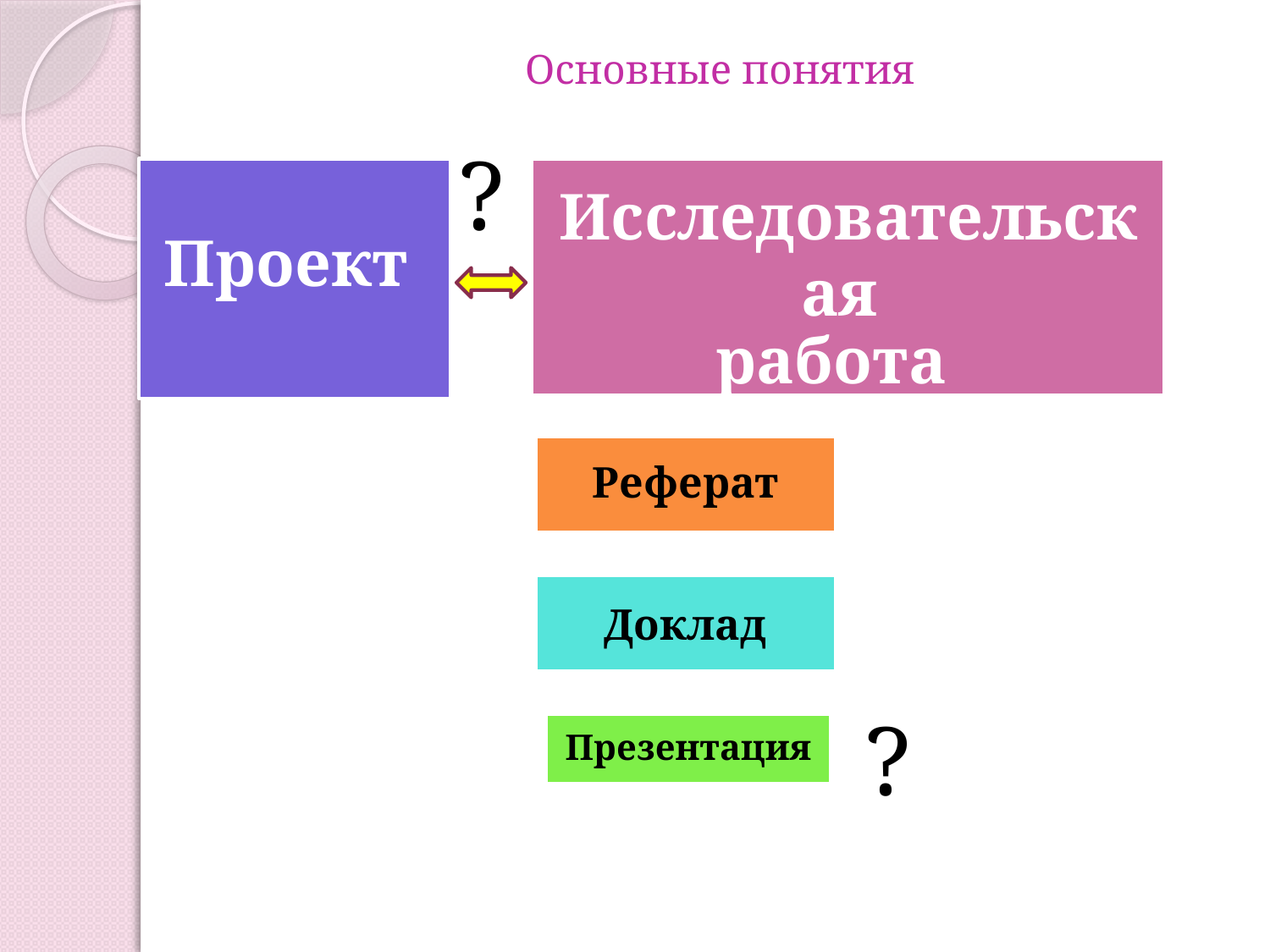

# Основные понятия
?

Исследовательская
работа

Проект

Доклад
Презентация
Реферат

?